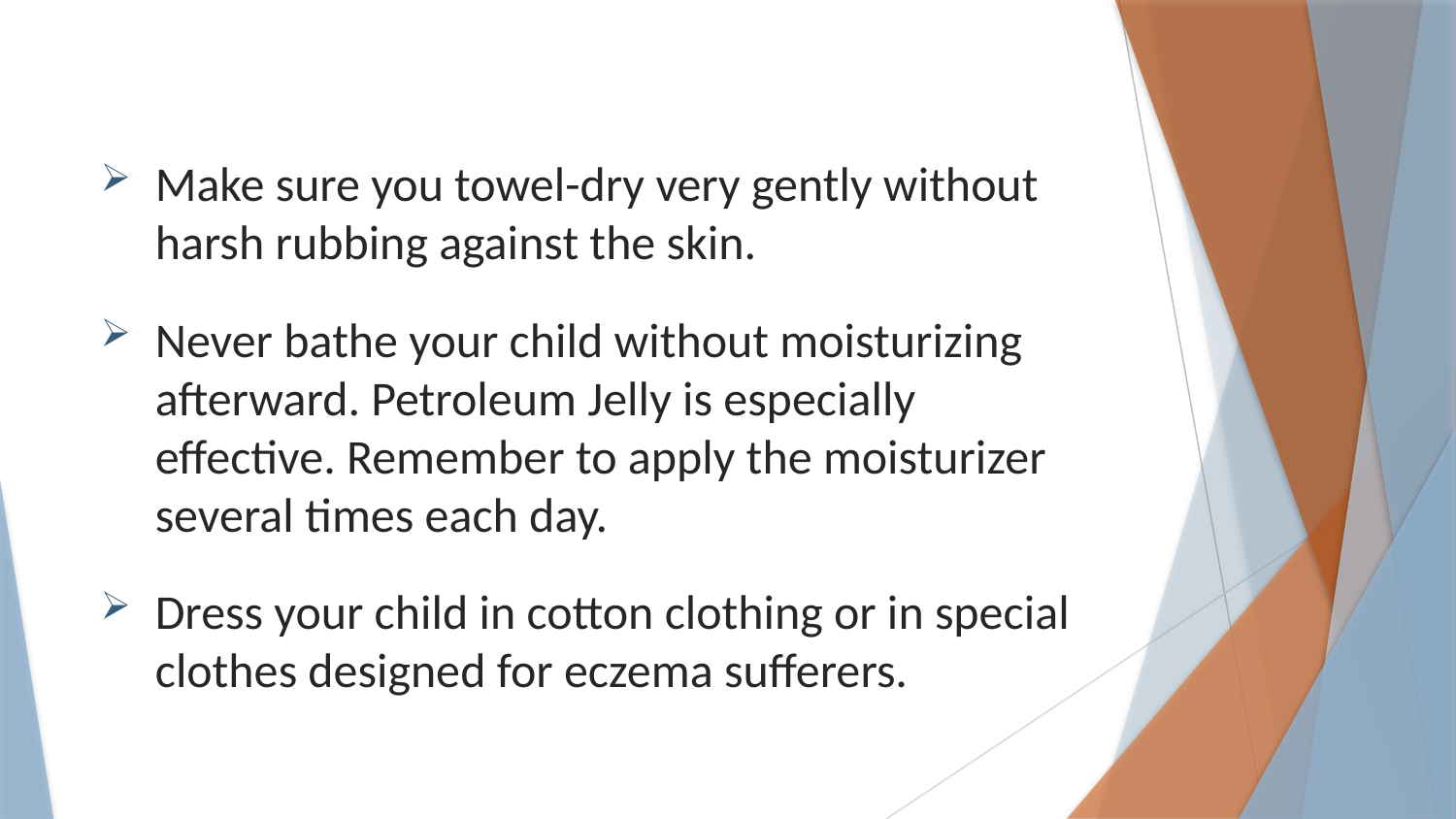

Make sure you towel-dry very gently without harsh rubbing against the skin.
Never bathe your child without moisturizing afterward. Petroleum Jelly is especially effective. Remember to apply the moisturizer several times each day.
Dress your child in cotton clothing or in special clothes designed for eczema sufferers.